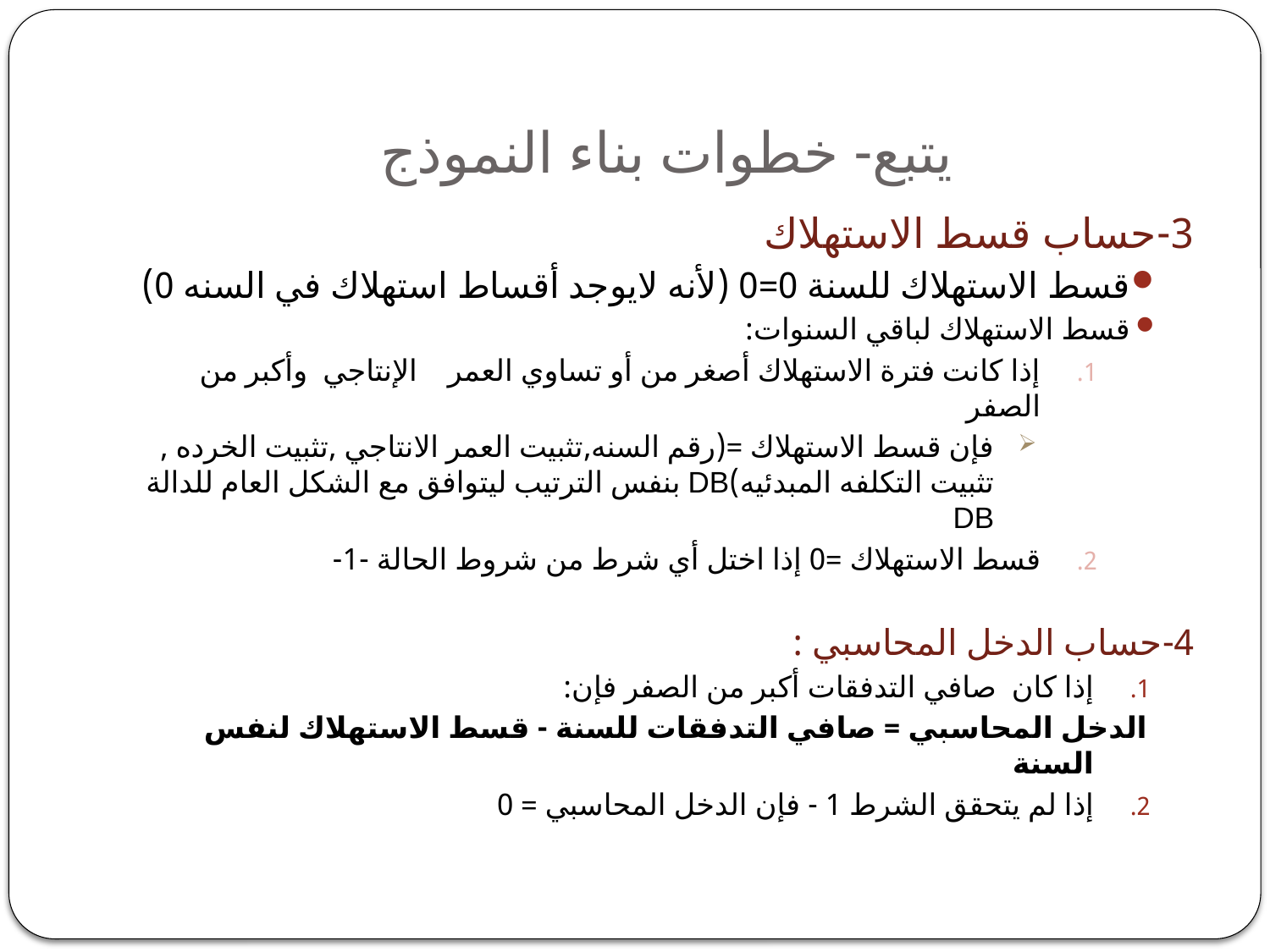

# يتبع- خطوات بناء النموذج
3-حساب قسط الاستهلاك
قسط الاستهلاك للسنة 0=0 (لأنه لايوجد أقساط استهلاك في السنه 0)
قسط الاستهلاك لباقي السنوات:
إذا كانت فترة الاستهلاك أصغر من أو تساوي العمر    الإنتاجي  وأكبر من الصفر
فإن قسط الاستهلاك =(رقم السنه,تثبيت العمر الانتاجي ,تثبيت الخرده , تثبيت التكلفه المبدئيه)DB بنفس الترتيب ليتوافق مع الشكل العام للدالة DB
قسط الاستهلاك =0 إذا اختل أي شرط من شروط الحالة -1-
4-حساب الدخل المحاسبي :
إذا كان  صافي التدفقات أكبر من الصفر فإن:
الدخل المحاسبي = صافي التدفقات للسنة - قسط الاستهلاك لنفس السنة
إذا لم يتحقق الشرط 1 - فإن الدخل المحاسبي = 0